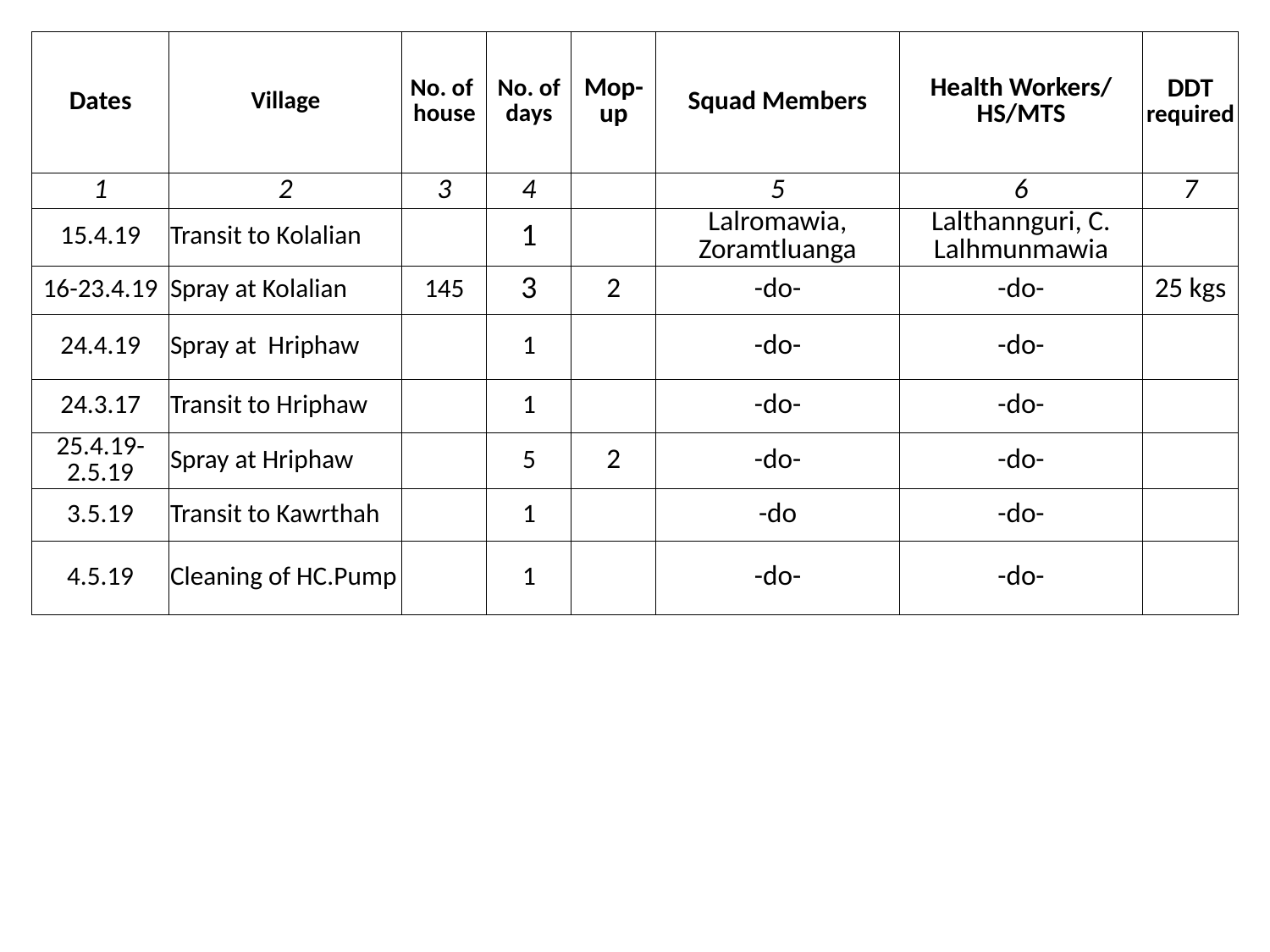

| Dates | Village | No. of house | No. of days | Mop-up | Squad Members | Health Workers/ HS/MTS | DDT required |
| --- | --- | --- | --- | --- | --- | --- | --- |
| 1 | 2 | 3 | 4 |  | 5 | 6 | 7 |
| 15.4.19 | Transit to Kolalian |  | 1 |  | Lalromawia, Zoramtluanga | Lalthannguri, C. Lalhmunmawia |  |
| 16-23.4.19 | Spray at Kolalian | 145 | 3 | 2 | -do- | -do- | 25 kgs |
| 24.4.19 | Spray at Hriphaw |  | 1 |  | -do- | -do- |  |
| 24.3.17 | Transit to Hriphaw |  | 1 |  | -do- | -do- |  |
| 25.4.19-2.5.19 | Spray at Hriphaw |  | 5 | 2 | -do- | -do- |  |
| 3.5.19 | Transit to Kawrthah |  | 1 |  | -do | -do- |  |
| 4.5.19 | Cleaning of HC.Pump |  | 1 |  | -do- | -do- |  |
|  |  |  |  |  |  |  |  |